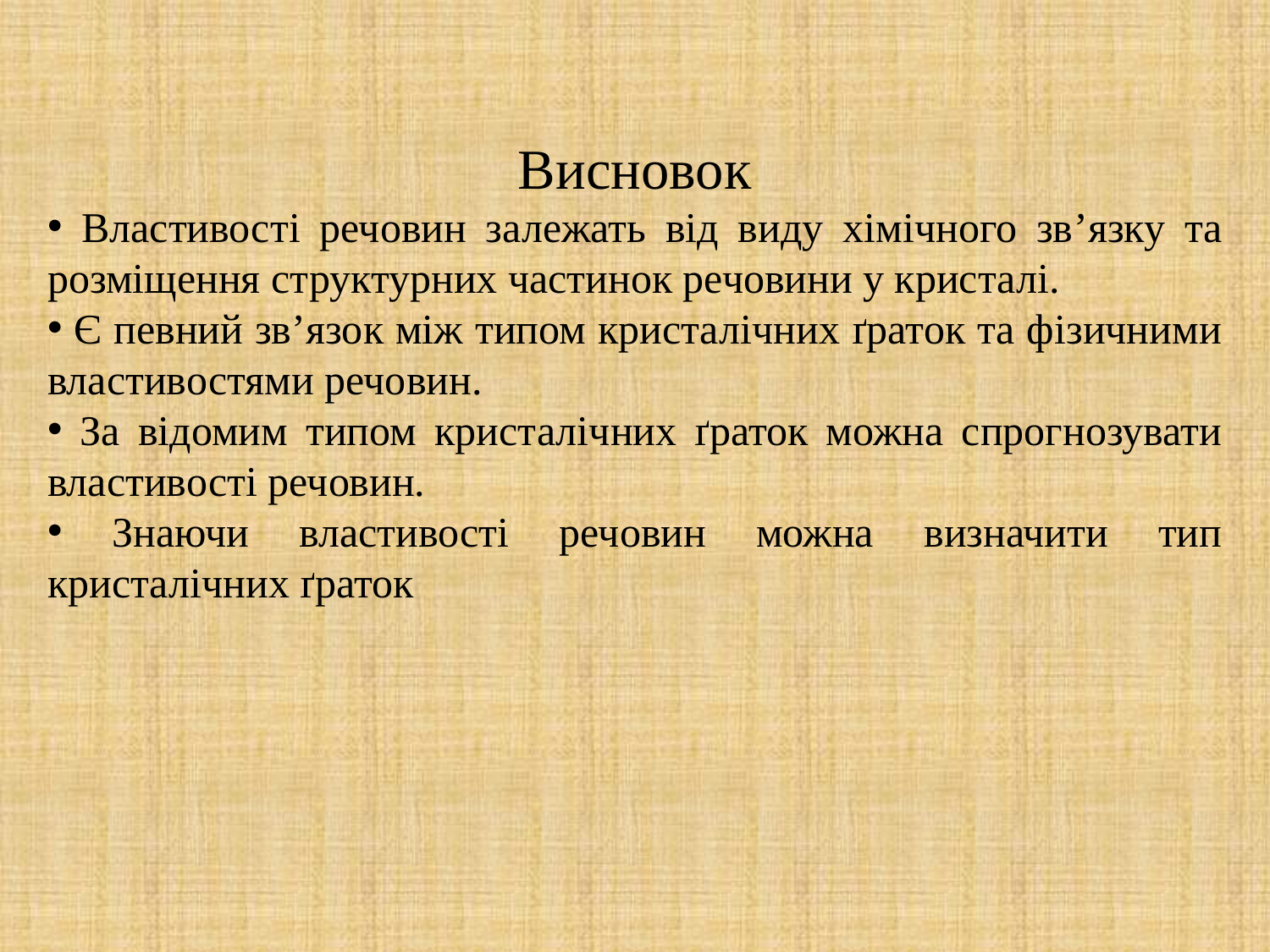

Висновок
 Властивості речовин залежать від виду хімічного зв’язку та розміщення структурних частинок речовини у кристалі.
 Є певний зв’язок між типом кристалічних ґраток та фізичними властивостями речовин.
 За відомим типом кристалічних ґраток можна спрогнозувати властивості речовин.
 Знаючи властивості речовин можна визначити тип кристалічних ґраток